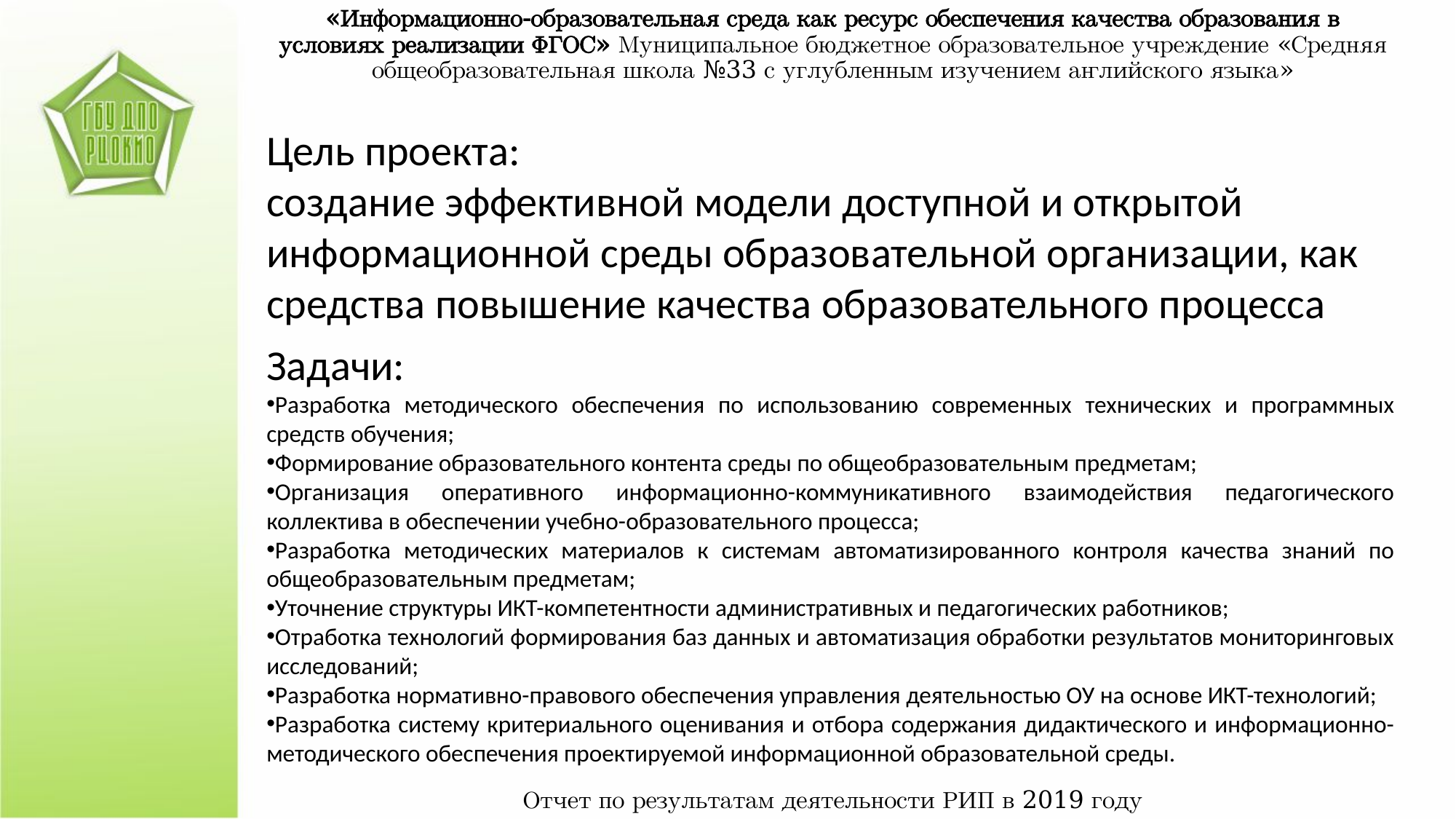

«Информационно-образовательная среда как ресурс обеспечения качества образования в условиях реализации ФГОС» Муниципальное бюджетное образовательное учреждение «Средняя общеобразовательная школа №33 с углубленным изучением английского языка»

Цель проекта:
создание эффективной модели доступной и открытой информационной среды образовательной организации, как средства повышение качества образовательного процесса

Задачи:
Разработка методического обеспечения по использованию современных технических и программных средств обучения;
Формирование образовательного контента среды по общеобразовательным предметам;
Организация оперативного информационно-коммуникативного взаимодействия педагогического коллектива в обеспечении учебно-образовательного процесса;
Разработка методических материалов к системам автоматизированного контроля качества знаний по общеобразовательным предметам;
Уточнение структуры ИКТ-компетентности административных и педагогических работников;
Отработка технологий формирования баз данных и автоматизация обработки результатов мониторинговых исследований;
Разработка нормативно-правового обеспечения управления деятельностью ОУ на основе ИКТ-технологий;
Разработка систему критериального оценивания и отбора содержания дидактического и информационно-методического обеспечения проектируемой информационной образовательной среды.
Отчет по результатам деятельности РИП в 2019 году